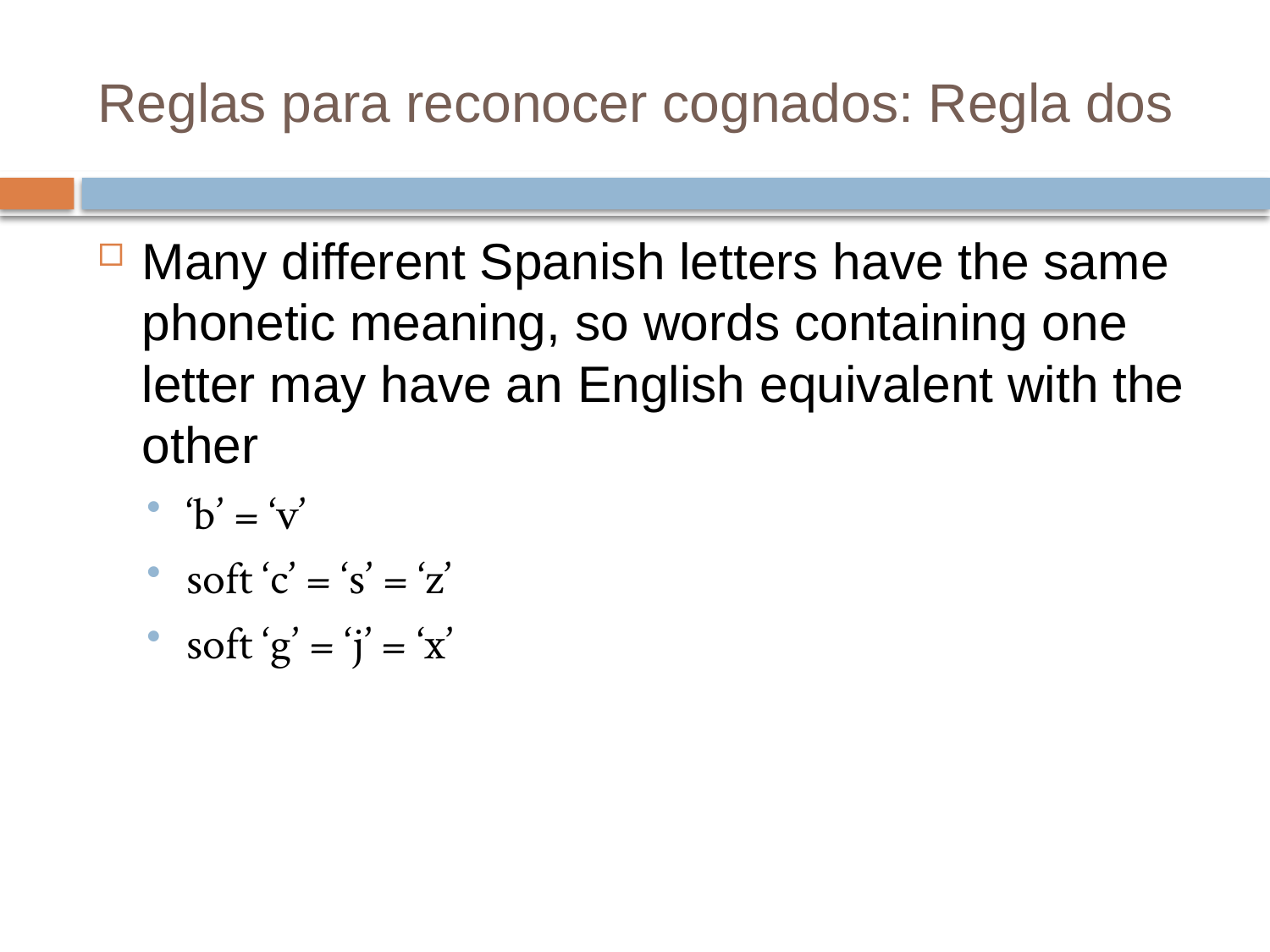

# Reglas para reconocer cognados: Regla dos
Many different Spanish letters have the same phonetic meaning, so words containing one letter may have an English equivalent with the other
‘b’ = ‘v’
soft ‘c’ = ‘s’ = ‘z’
soft ‘g’ = ‘j’ = ‘x’